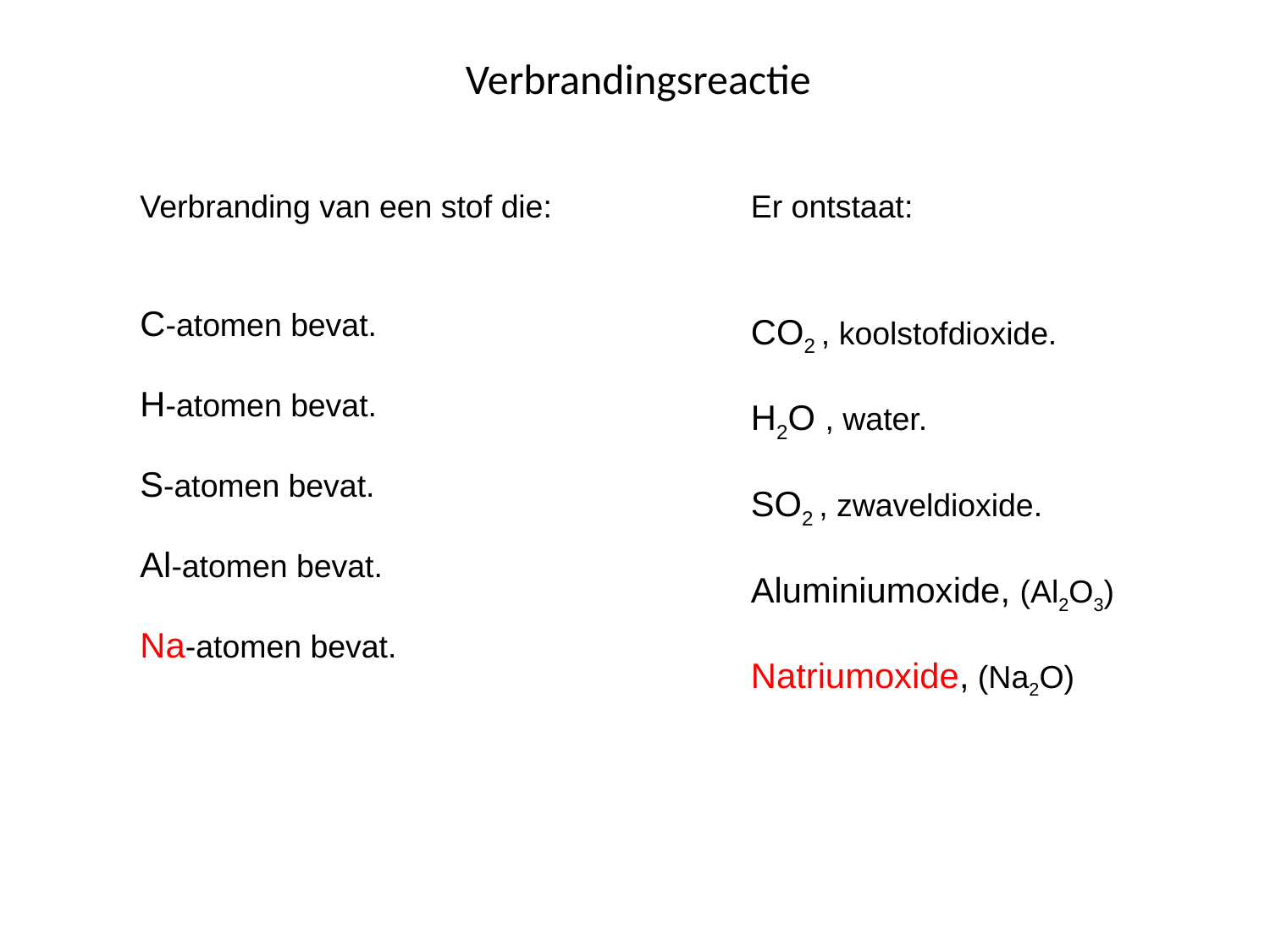

Verbrandingsreactie
Verbranding van een stof die: C

C-atomen bevat.

H-atomen bevat.

S-atomen bevat.

Al-atomen bevat.

Na-atomen bevat.
Er ontstaat: C

CO2 , koolstofdioxide.

H2O , water.

SO2 , zwaveldioxide.

Aluminiumoxide, (Al2O3)

Natriumoxide, (Na2O)